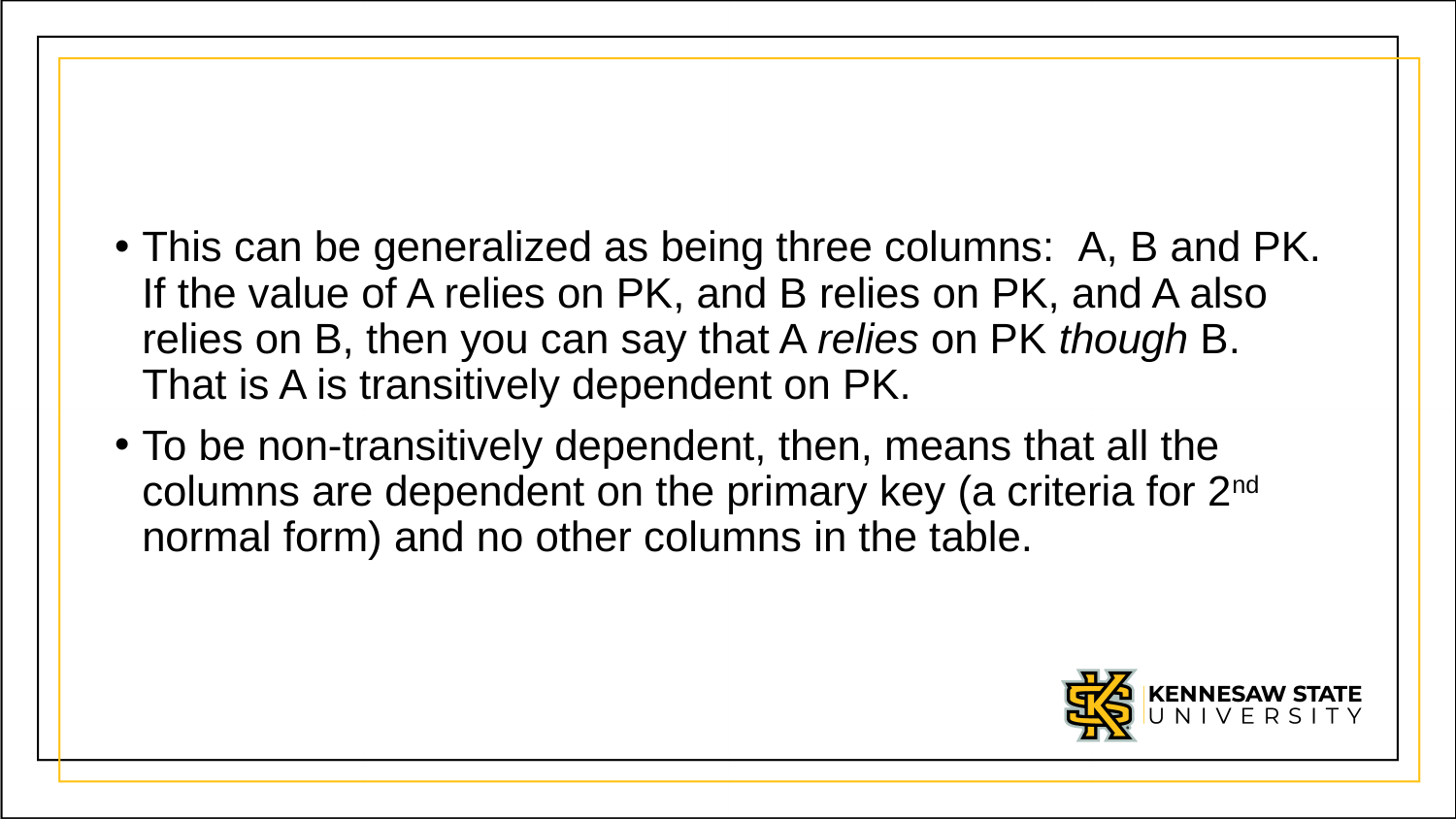

#
This can be generalized as being three columns:  A, B and PK.  If the value of A relies on PK, and B relies on PK, and A also relies on B, then you can say that A relies on PK though B.  That is A is transitively dependent on PK.
To be non-transitively dependent, then, means that all the columns are dependent on the primary key (a criteria for 2nd normal form) and no other columns in the table.